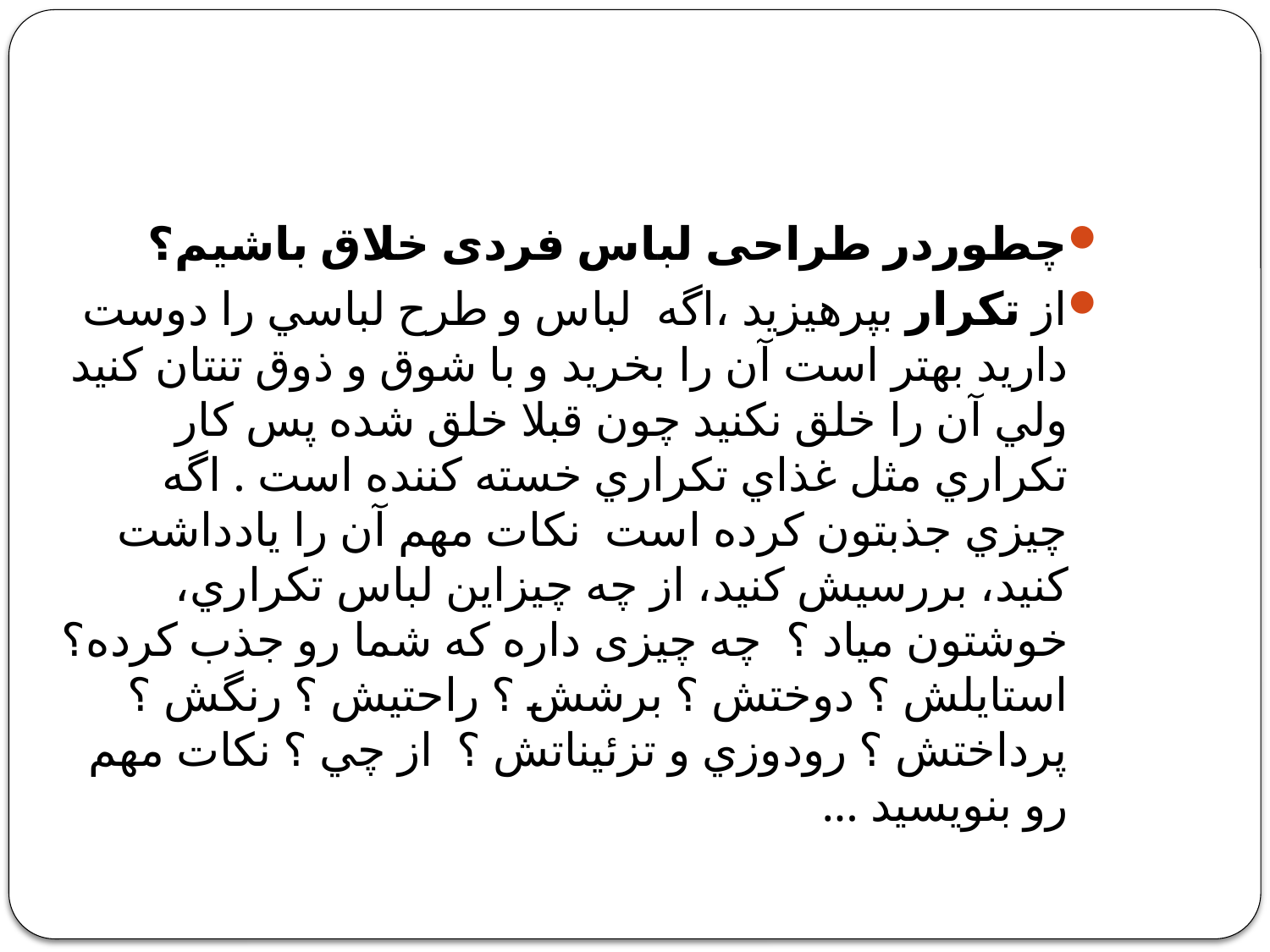

#
چطوردر طراحی لباس فردی خلاق باشیم؟
از تكرار بپرهيزيد ،اگه  لباس و طرح لباسي را دوست داريد بهتر است آن را بخريد و با شوق و ذوق تنتان كنيد ولي آن را خلق نكنيد چون قبلا خلق شده پس كار تكراري مثل غذاي تكراري خسته كننده است . اگه چيزي جذبتون كرده است  نكات مهم آن را يادداشت كنيد، بررسيش كنيد، از چه چیزاین لباس تكراري، خوشتون مياد ؟  چه چیزی داره كه شما رو جذب كرده؟ استايلش ؟ دوختش ؟ برشش ؟ راحتيش ؟ رنگش ؟ پرداختش ؟ رودوزي و تزئيناتش ؟  از چي ؟ نكات مهم رو بنويسيد ...